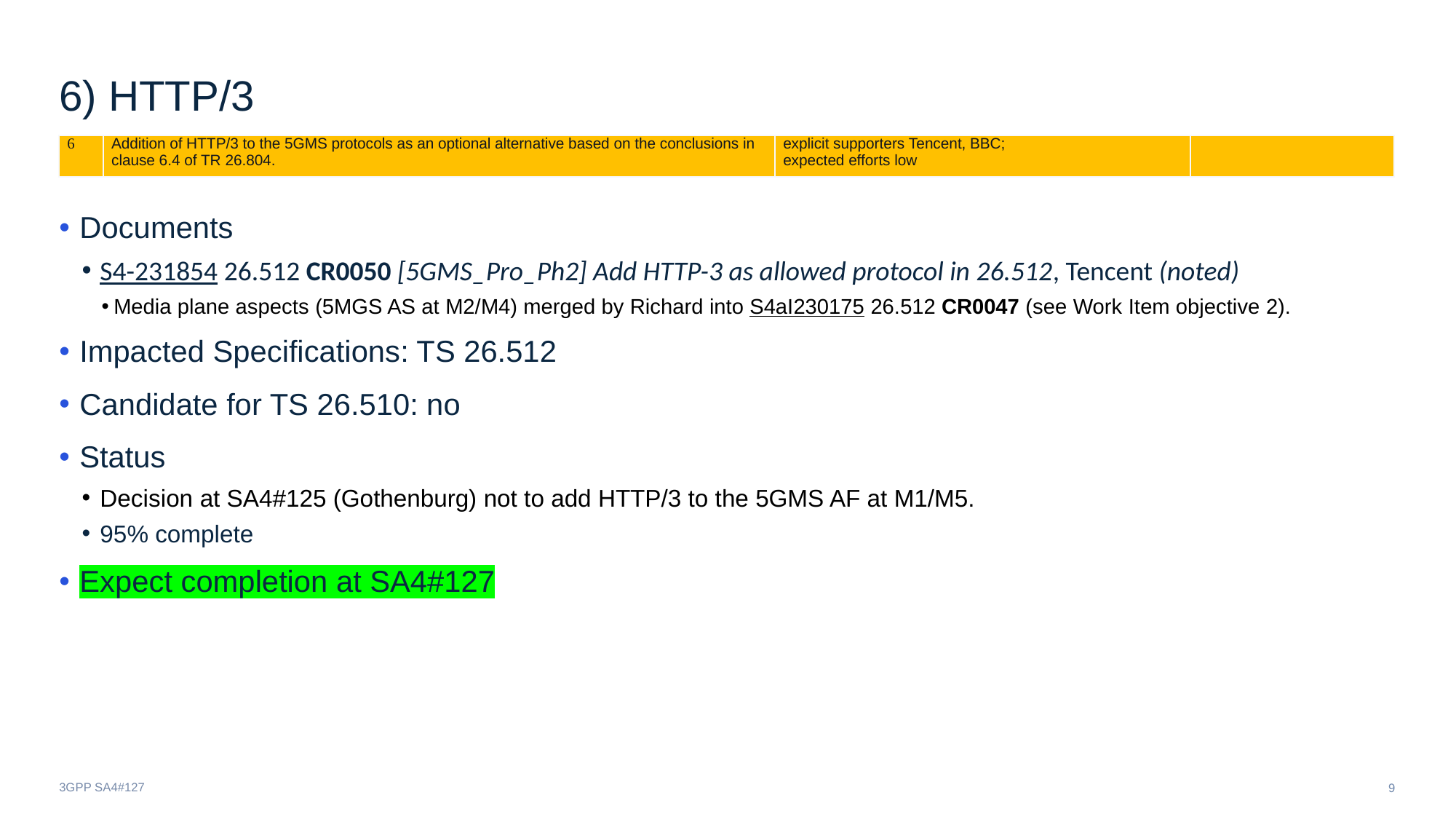

# 6) HTTP/3
| 6 | Addition of HTTP/3 to the 5GMS protocols as an optional alternative based on the conclusions in clause 6.4 of TR 26.804. | explicit supporters Tencent, BBC; expected efforts low |  |
| --- | --- | --- | --- |
Documents
S4-231854 26.512 CR0050 [5GMS_Pro_Ph2] Add HTTP-3 as allowed protocol in 26.512, Tencent (noted)
Media plane aspects (5MGS AS at M2/M4) merged by Richard into S4aI230175 26.512 CR0047 (see Work Item objective 2).
Impacted Specifications: TS 26.512
Candidate for TS 26.510: no
Status
Decision at SA4#125 (Gothenburg) not to add HTTP/3 to the 5GMS AF at M1/M5.
95% complete
Expect completion at SA4#127

3GPP SA4#127